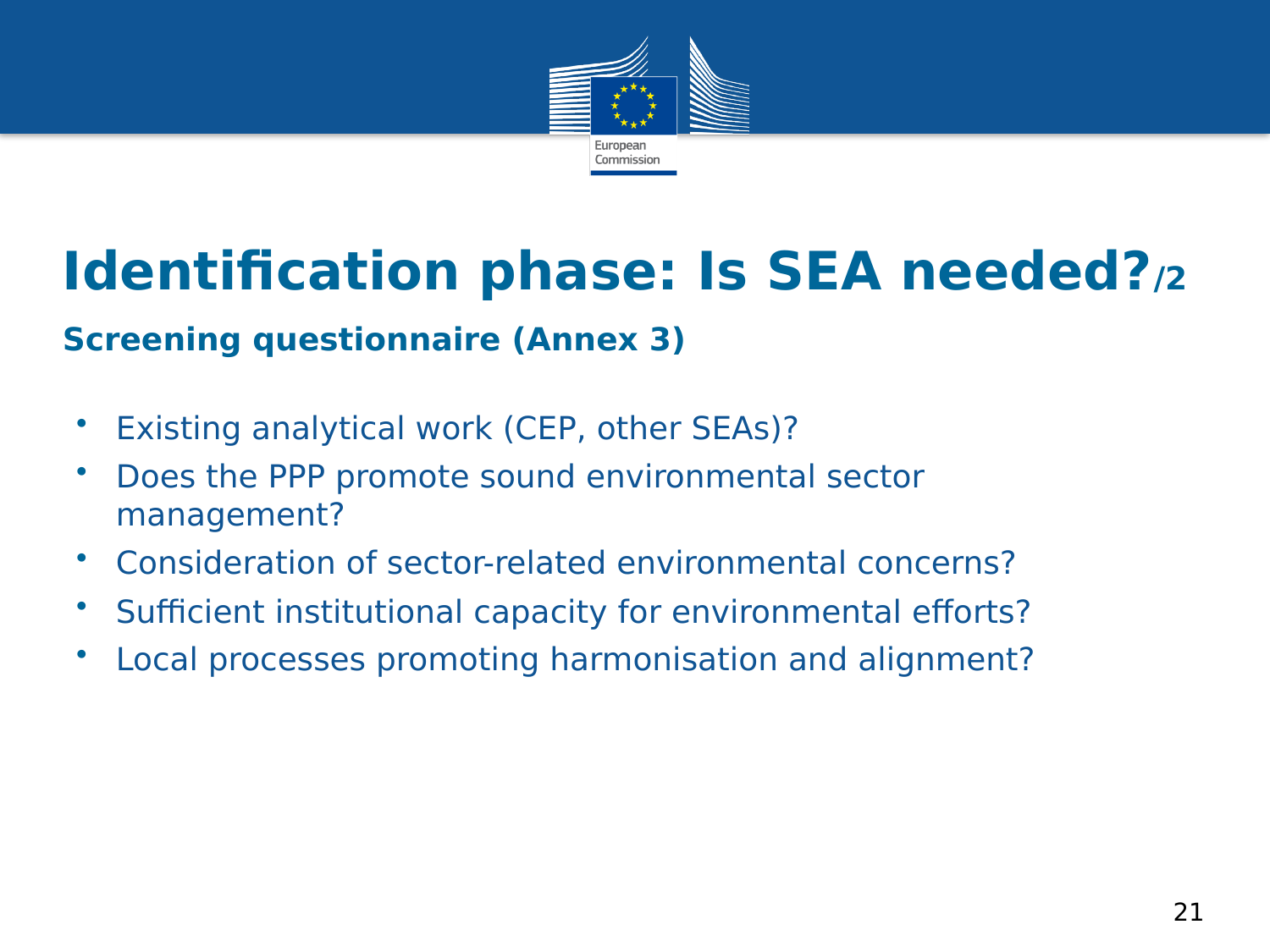

# Identification phase: Is SEA needed?/2 Screening questionnaire (Annex 3)
Existing analytical work (CEP, other SEAs)?
Does the PPP promote sound environmental sector management?
Consideration of sector-related environmental concerns?
Sufficient institutional capacity for environmental efforts?
Local processes promoting harmonisation and alignment?
21